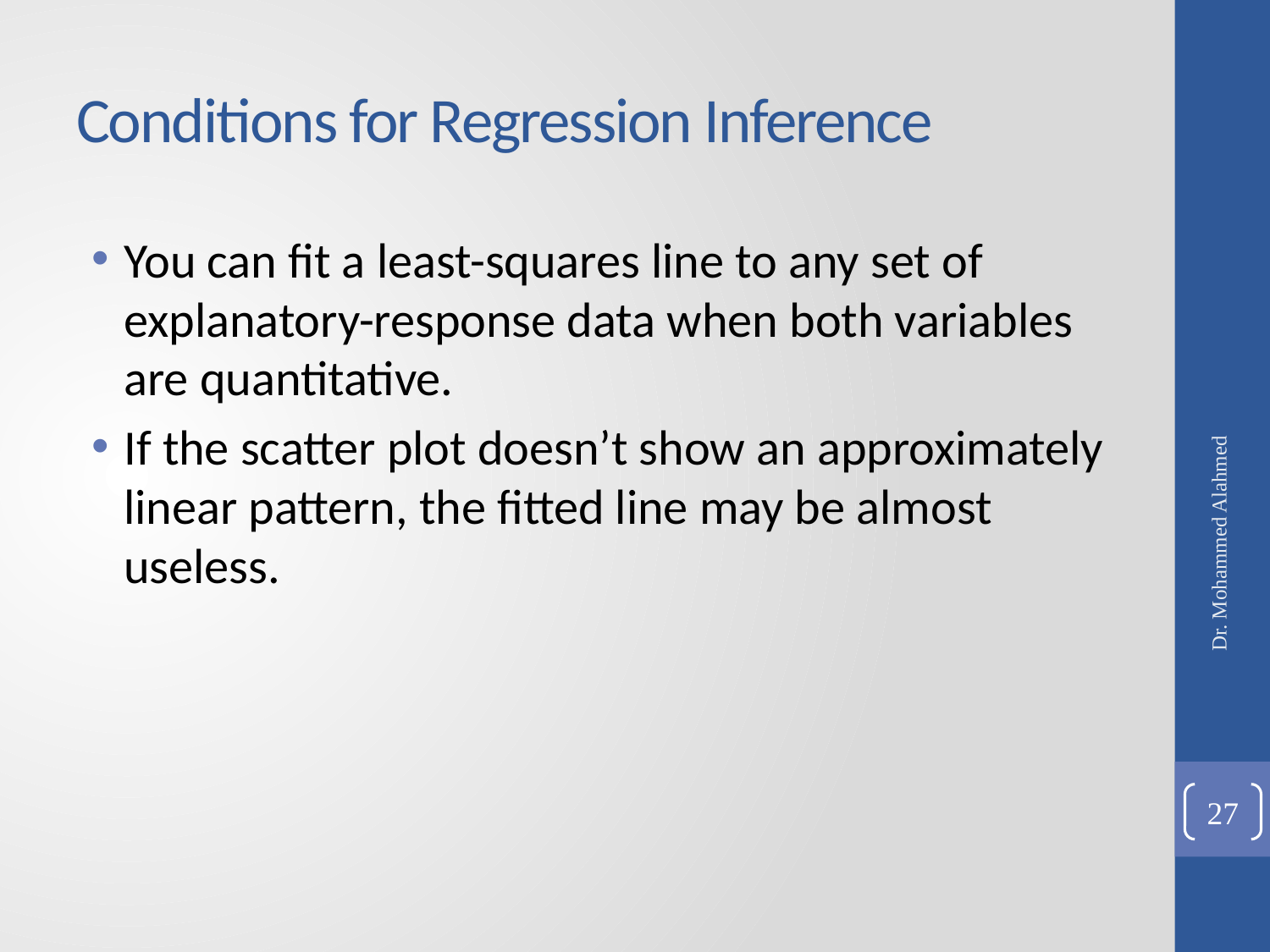

# Conditions for Regression Inference
You can fit a least-squares line to any set of explanatory-response data when both variables are quantitative.
If the scatter plot doesn’t show an approximately linear pattern, the fitted line may be almost useless.
Dr. Mohammed Alahmed
27